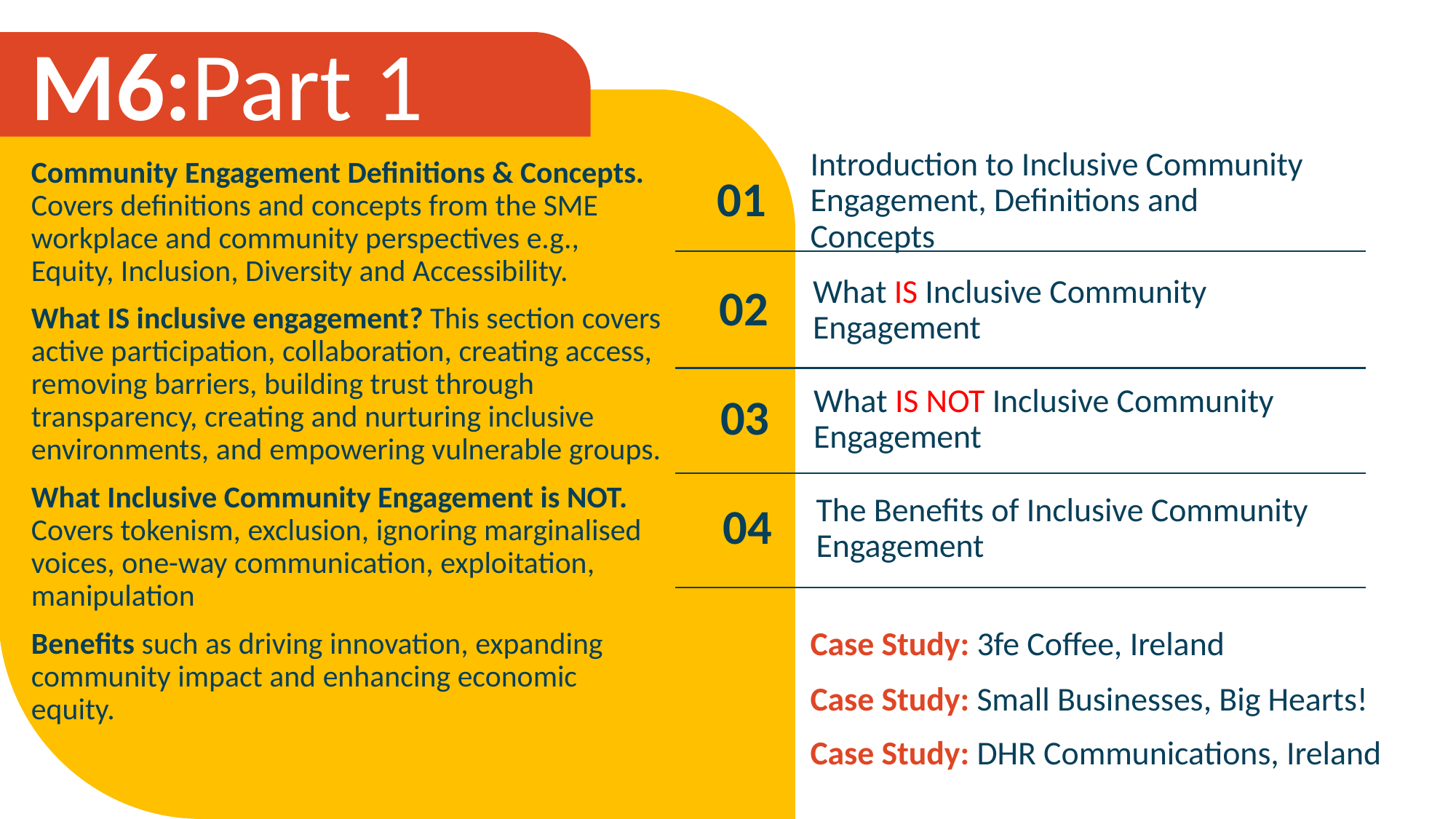

M6:Part 1
Community Engagement Definitions & Concepts. Covers definitions and concepts from the SME workplace and community perspectives e.g., Equity, Inclusion, Diversity and Accessibility.
What IS inclusive engagement? This section covers active participation, collaboration, creating access, removing barriers, building trust through transparency, creating and nurturing inclusive environments, and empowering vulnerable groups.
What Inclusive Community Engagement is NOT. Covers tokenism, exclusion, ignoring marginalised voices, one-way communication, exploitation, manipulation
Benefits such as driving innovation, expanding community impact and enhancing economic equity.
Introduction to Inclusive Community Engagement, Definitions and Concepts
01
02
What IS Inclusive Community Engagement
03
What IS NOT Inclusive Community Engagement
04
The Benefits of Inclusive Community Engagement
Case Study: 3fe Coffee, Ireland
Case Study: Small Businesses, Big Hearts!
Case Study: DHR Communications, Ireland